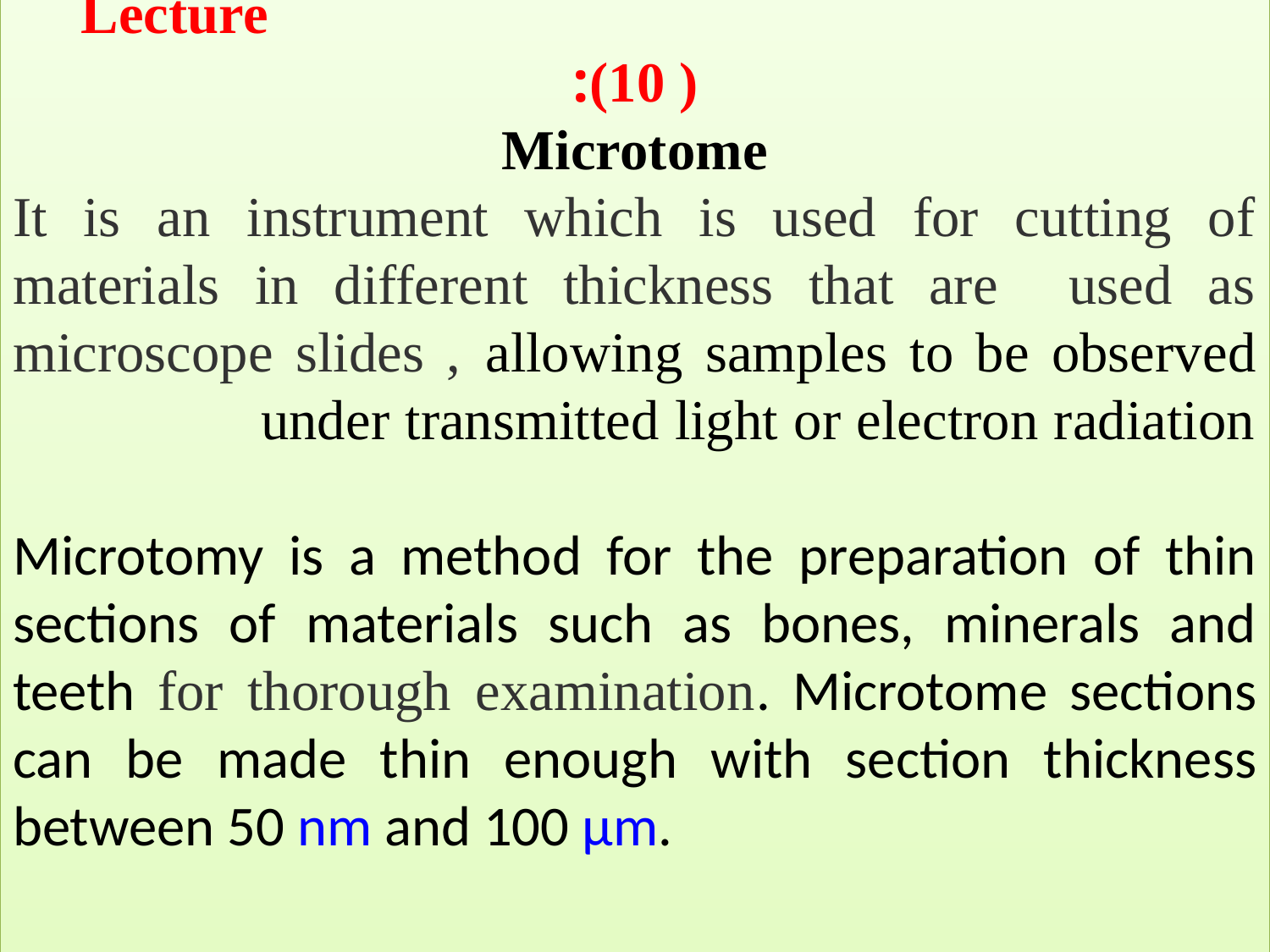

Lecture (10 ):
Microtome
It is an instrument which is used for cutting of materials in different thickness that are  used as microscope slides , allowing samples to be observed under transmitted light or electron radiation

Microtomy is a method for the preparation of thin sections of materials such as bones, minerals and teeth for thorough examination. Microtome sections can be made thin enough with section thickness between 50 nm and 100 µm.